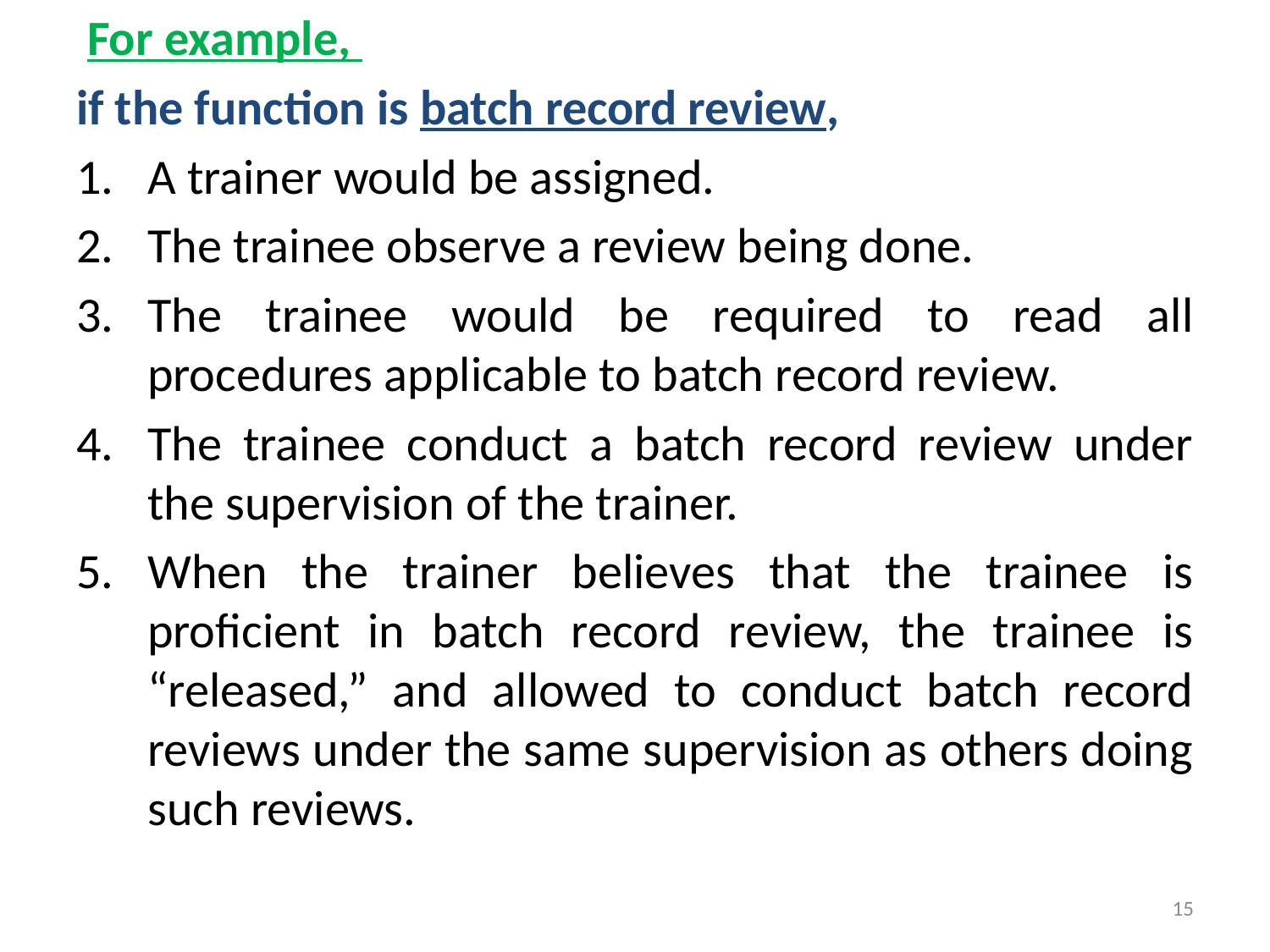

For example,
if the function is batch record review,
A trainer would be assigned.
The trainee observe a review being done.
The trainee would be required to read all procedures applicable to batch record review.
The trainee conduct a batch record review under the supervision of the trainer.
When the trainer believes that the trainee is proficient in batch record review, the trainee is “released,” and allowed to conduct batch record reviews under the same supervision as others doing such reviews.

15